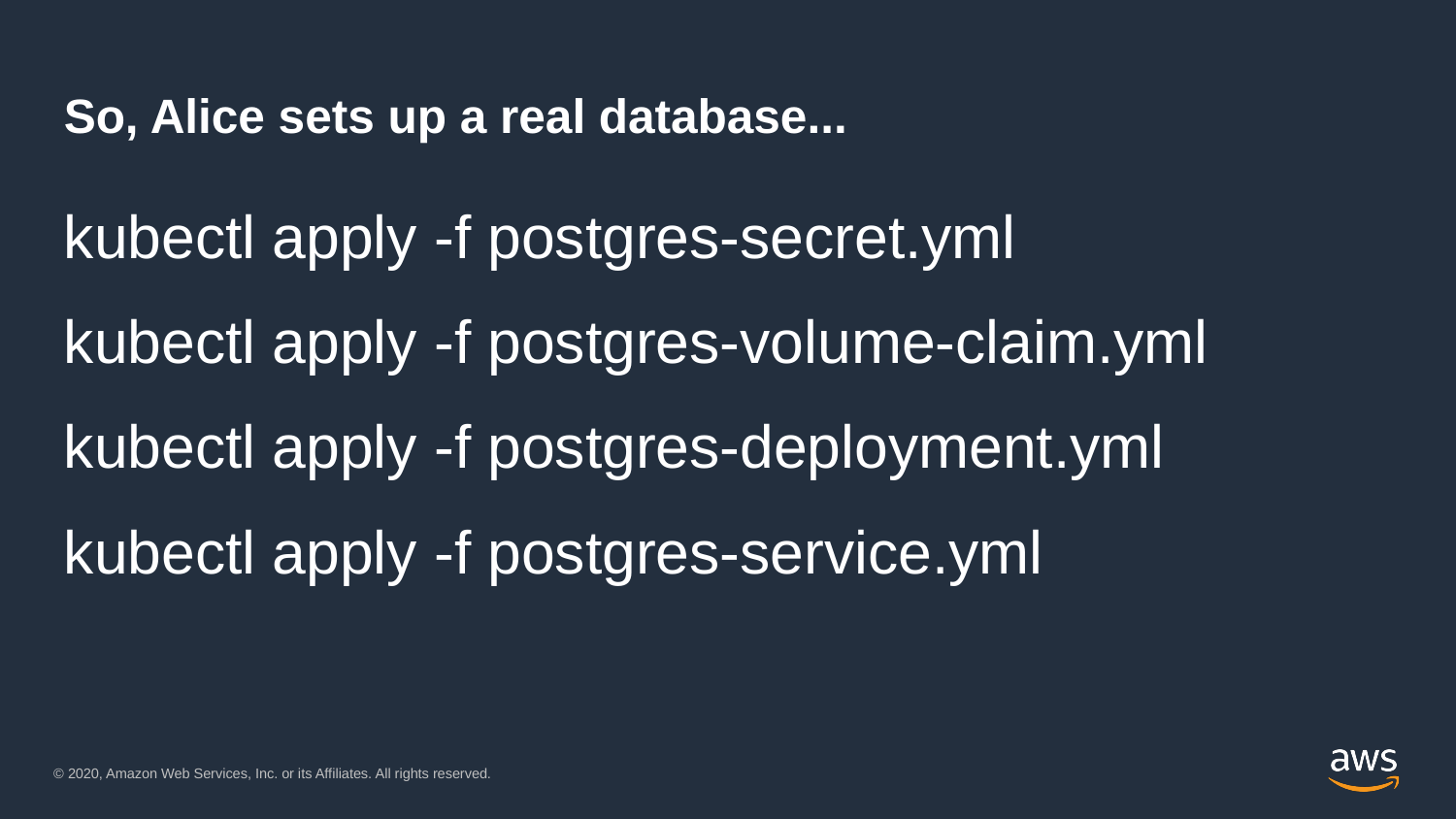

So, Alice sets up a real database...
kubectl apply -f postgres-secret.yml
kubectl apply -f postgres-volume-claim.yml
kubectl apply -f postgres-deployment.yml
kubectl apply -f postgres-service.yml